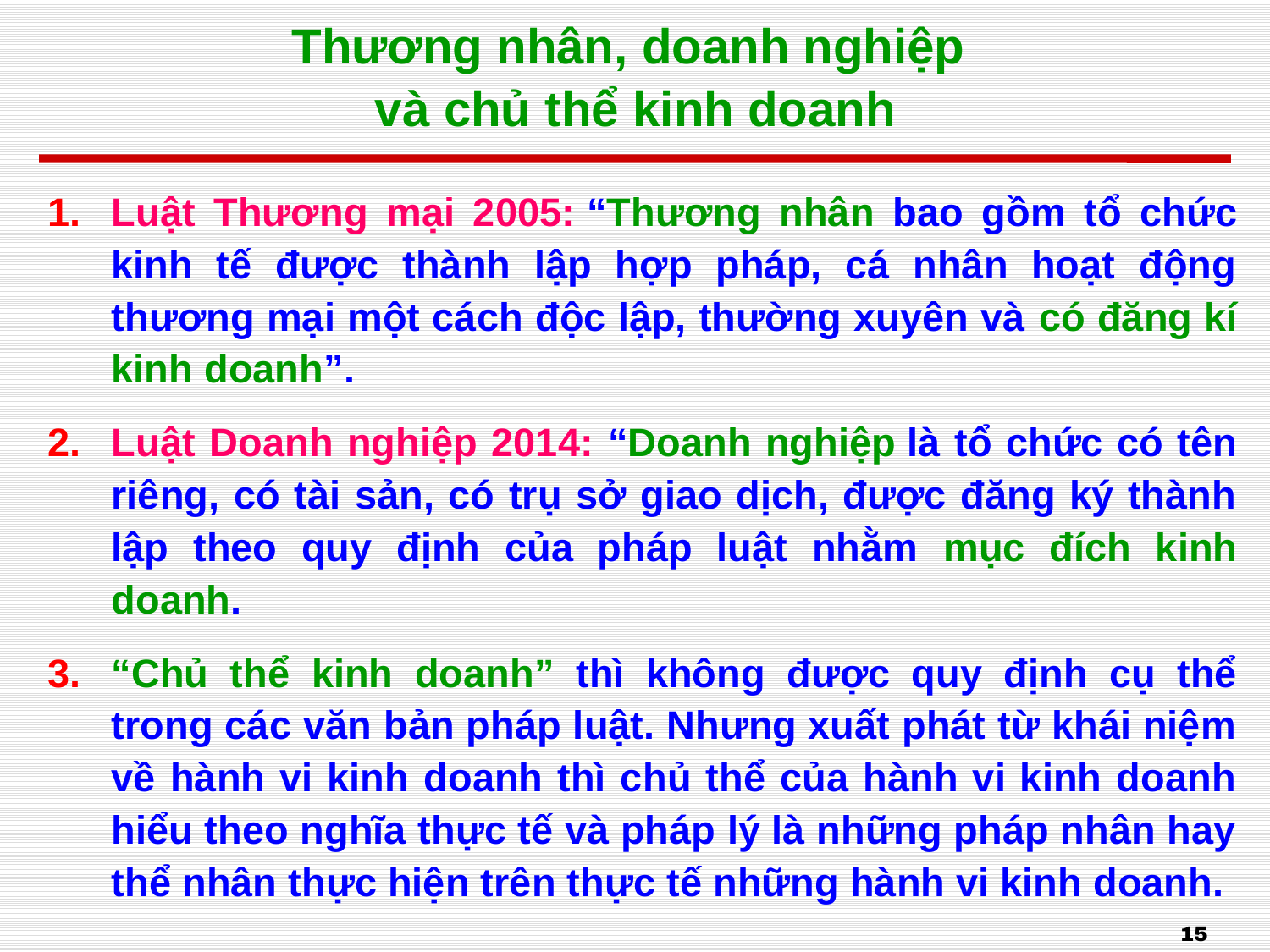

# Thương nhân, doanh nghiệp và chủ thể kinh doanh
Luật Thương mại 2005: “Thương nhân bao gồm tổ chức kinh tế được thành lập hợp pháp, cá nhân hoạt động thương mại một cách độc lập, thường xuyên và có đăng kí kinh doanh”.
Luật Doanh nghiệp 2014: “Doanh nghiệp là tổ chức có tên riêng, có tài sản, có trụ sở giao dịch, được đăng ký thành lập theo quy định của pháp luật nhằm mục đích kinh doanh.
“Chủ thể kinh doanh” thì không được quy định cụ thể trong các văn bản pháp luật. Nhưng xuất phát từ khái niệm về hành vi kinh doanh thì chủ thể của hành vi kinh doanh hiểu theo nghĩa thực tế và pháp lý là những pháp nhân hay thể nhân thực hiện trên thực tế những hành vi kinh doanh.